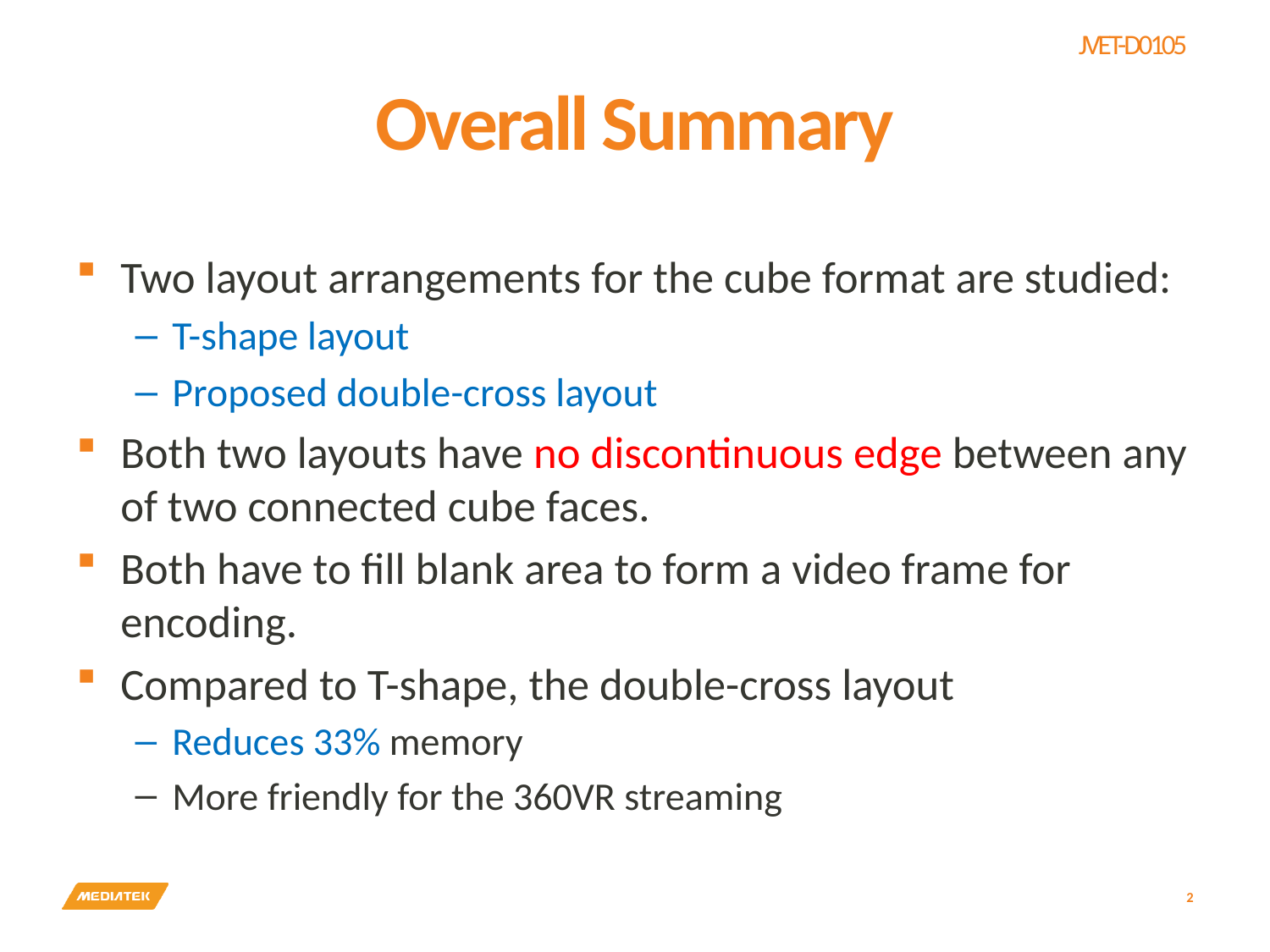

# Overall Summary
Two layout arrangements for the cube format are studied:
T-shape layout
Proposed double-cross layout
Both two layouts have no discontinuous edge between any of two connected cube faces.
Both have to fill blank area to form a video frame for encoding.
Compared to T-shape, the double-cross layout
Reduces 33% memory
More friendly for the 360VR streaming
2